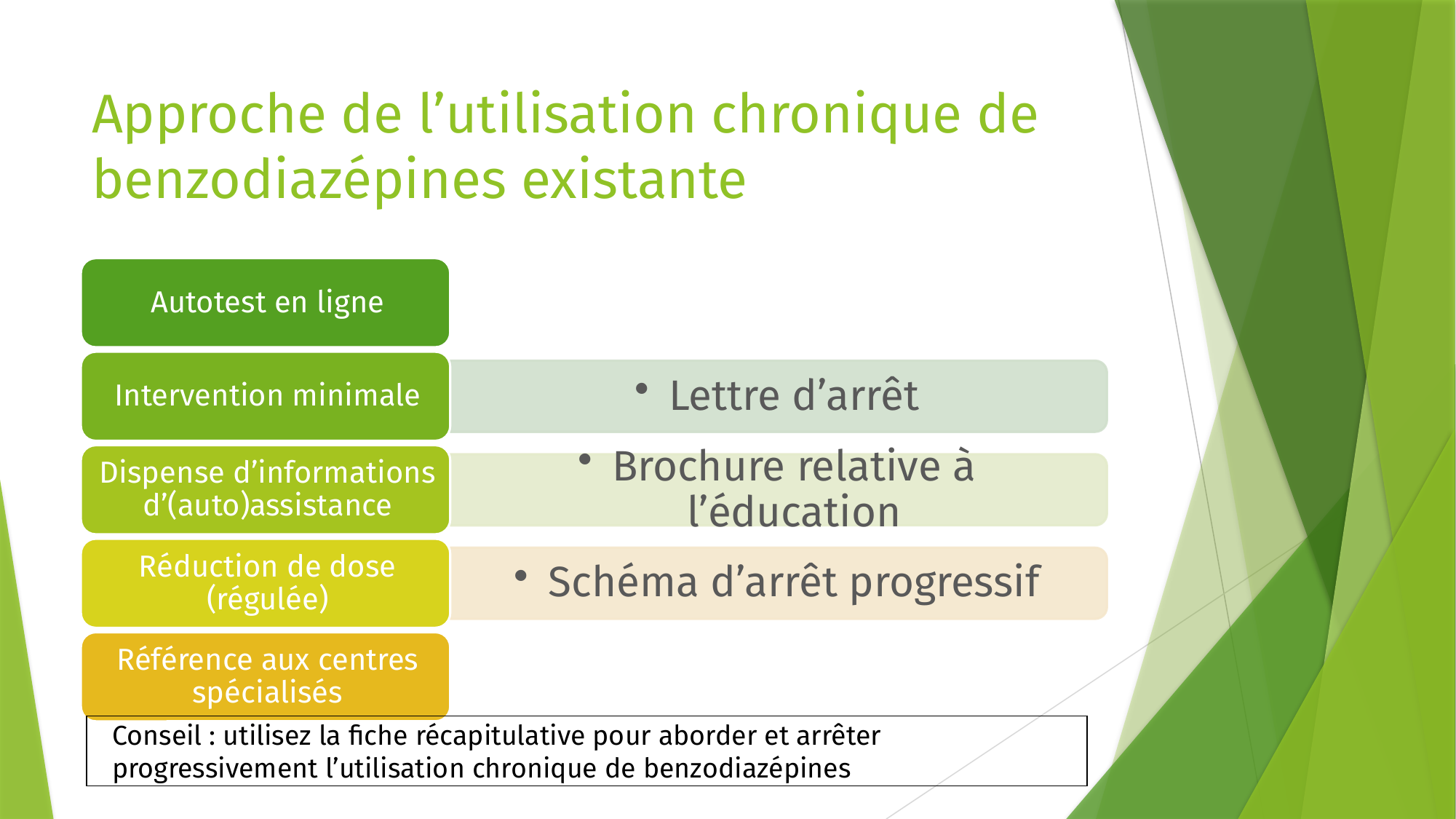

# Approche de l’utilisation chronique de benzodiazépines existante
Autotest en ligne
Lettre d’arrêt
Intervention minimale
Brochure relative à l’éducation
Dispense d’informations d’(auto)assistance
Schéma d’arrêt progressif
Réduction de dose (régulée)
Référence aux centres spécialisés
Conseil : utilisez la fiche récapitulative pour aborder et arrêter progressivement l’utilisation chronique de benzodiazépines
|  |
| --- |